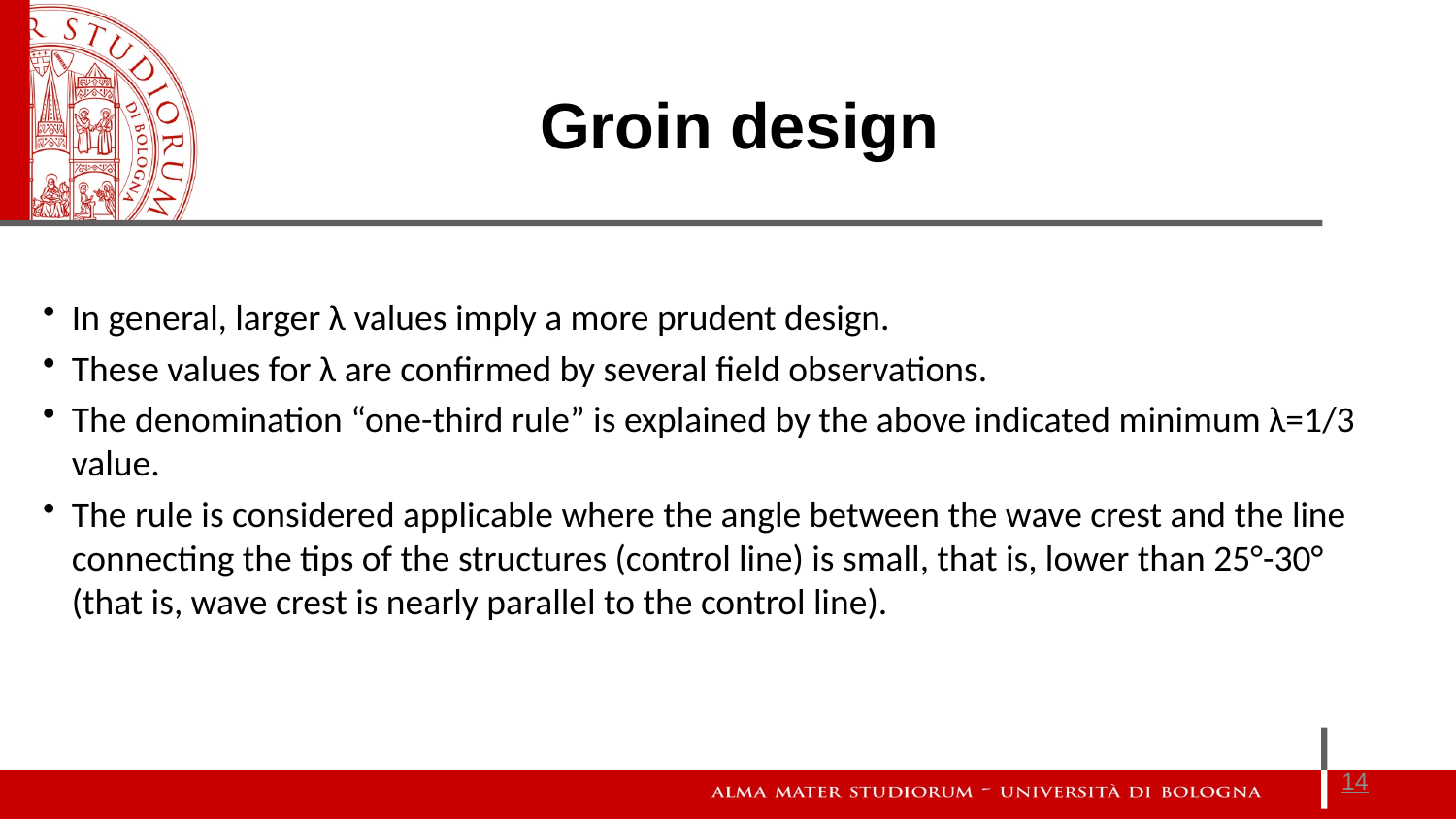

Groin design
In general, larger λ values imply a more prudent design.
These values for λ are confirmed by several field observations.
The denomination “one-third rule” is explained by the above indicated minimum λ=1/3 value.
The rule is considered applicable where the angle between the wave crest and the line connecting the tips of the structures (control line) is small, that is, lower than 25°-30° (that is, wave crest is nearly parallel to the control line).
14